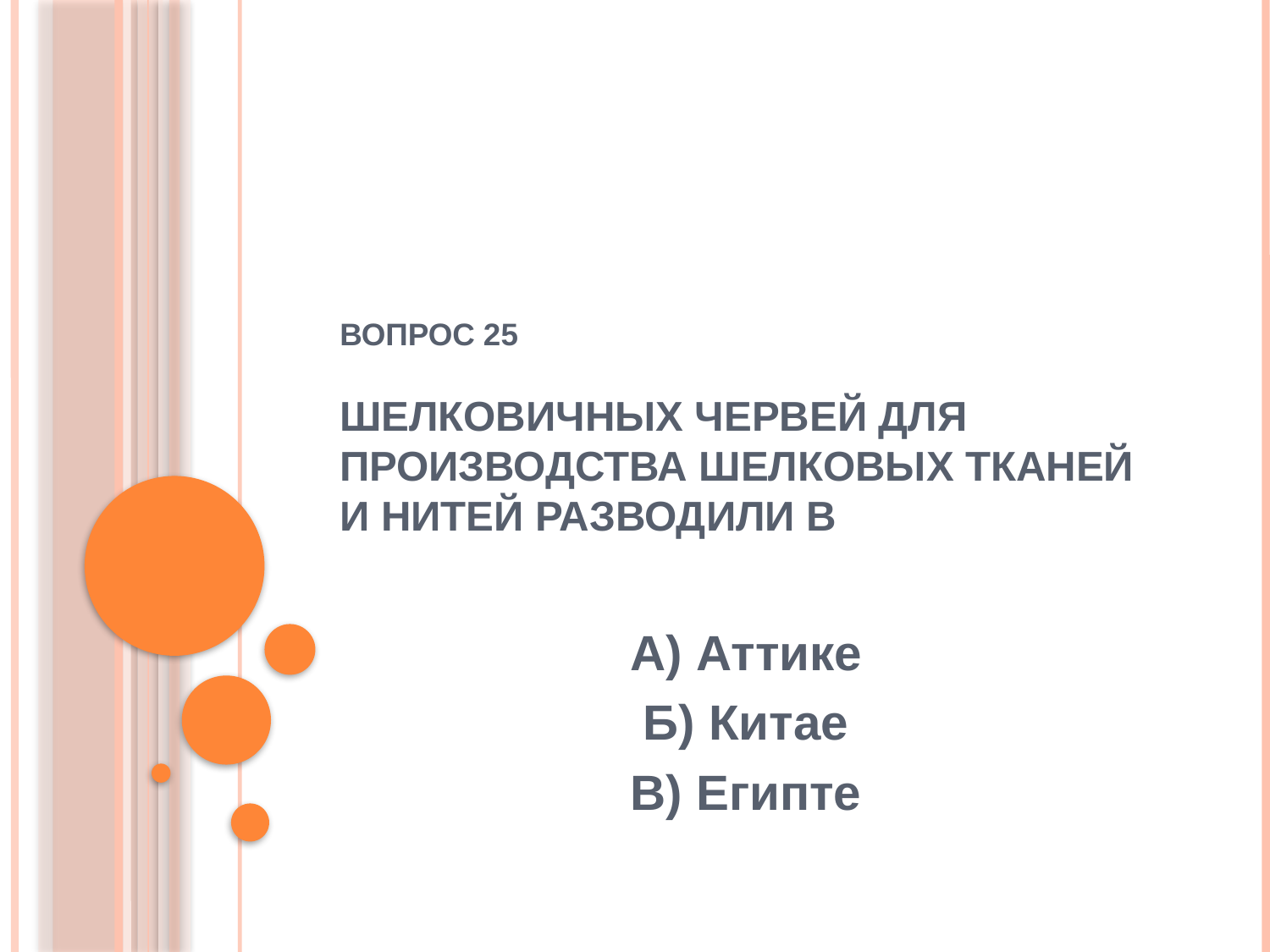

# Вопрос 25 Шелковичных червей для производства шелковых тканей и нитей разводили в
А) Аттике
Б) Китае
В) Египте